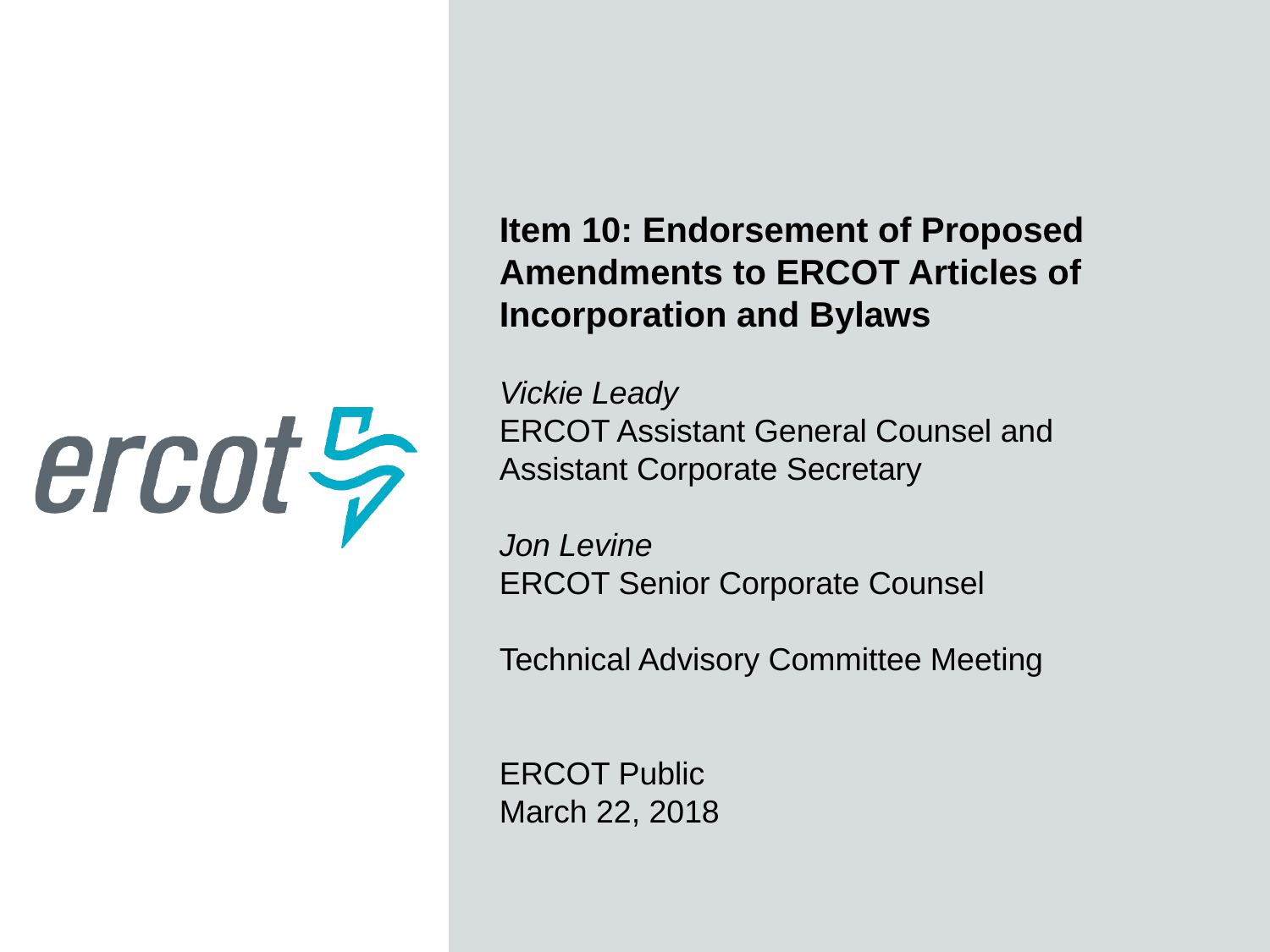

Item 10: Endorsement of Proposed Amendments to ERCOT Articles of Incorporation and Bylaws

Vickie Leady
ERCOT Assistant General Counsel and
Assistant Corporate Secretary

Jon Levine
ERCOT Senior Corporate Counsel

Technical Advisory Committee Meeting

ERCOT Public
March 22, 2018